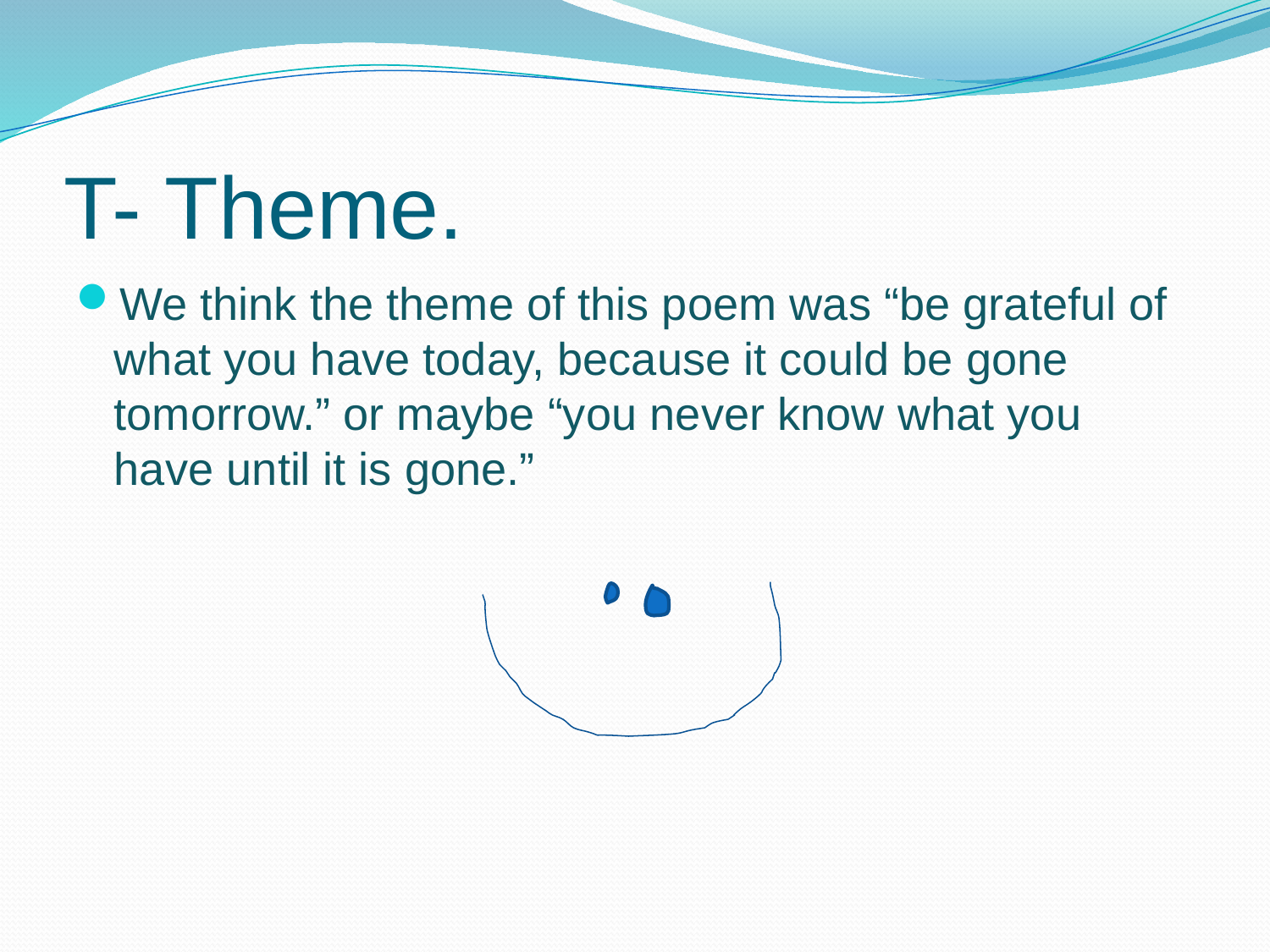

# T- Theme.
We think the theme of this poem was “be grateful of what you have today, because it could be gone tomorrow.” or maybe “you never know what you have until it is gone.”